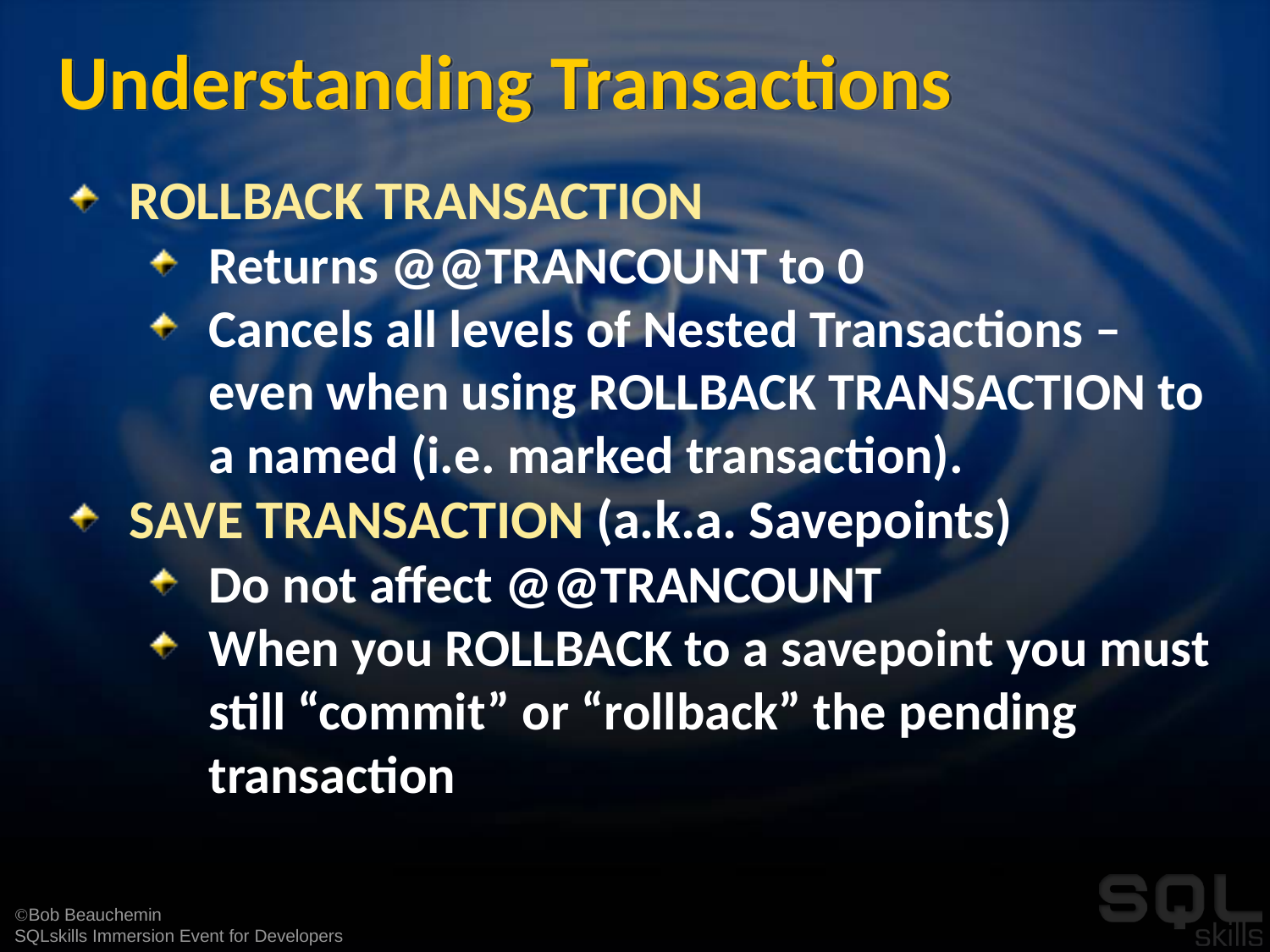

# Understanding Transactions
ROLLBACK TRANSACTION
Returns @@TRANCOUNT to 0
Cancels all levels of Nested Transactions – even when using ROLLBACK TRANSACTION to a named (i.e. marked transaction).
SAVE TRANSACTION (a.k.a. Savepoints)
Do not affect @@TRANCOUNT
When you ROLLBACK to a savepoint you must still “commit” or “rollback” the pending transaction